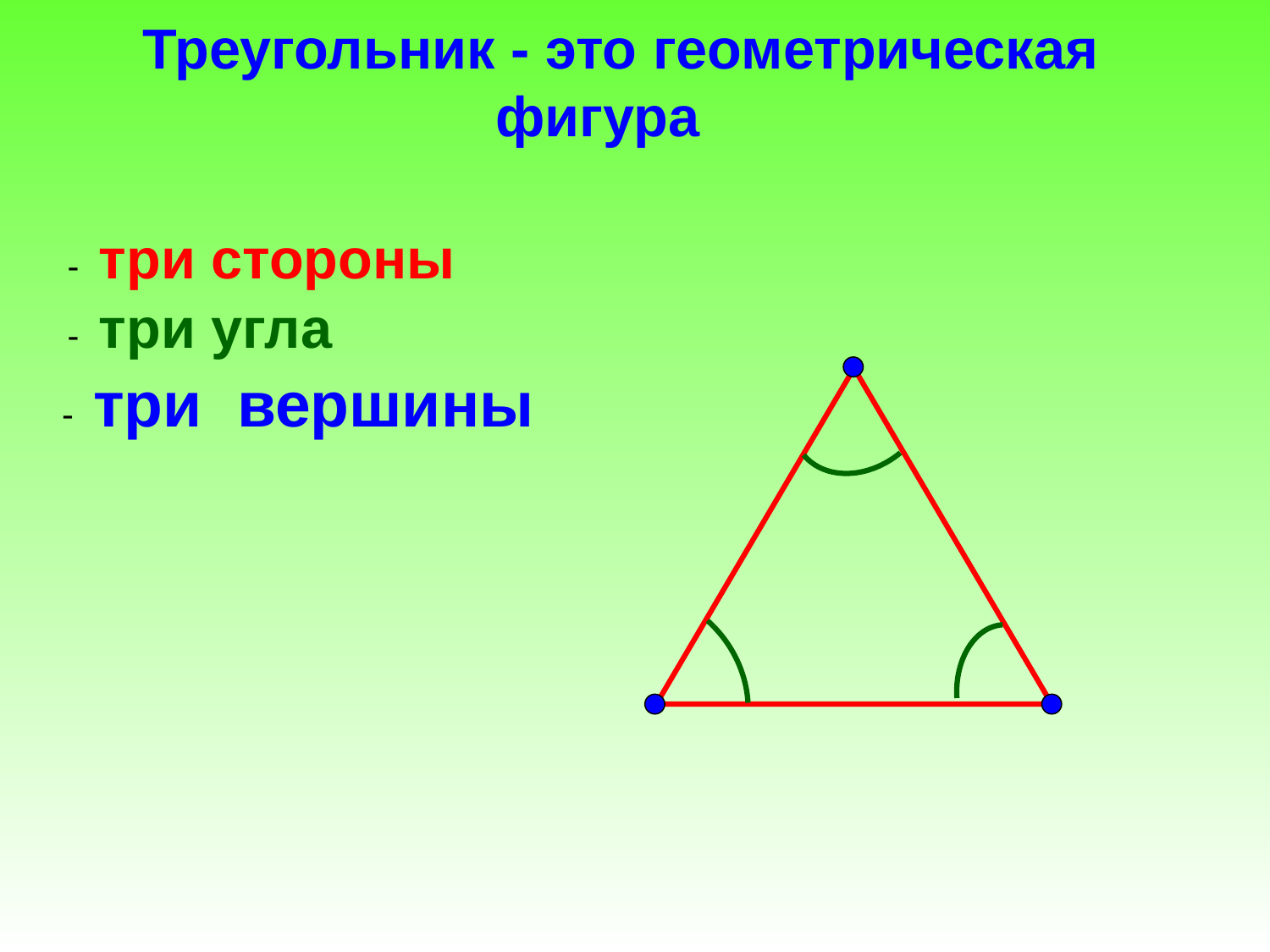

Треугольник - это геометрическая фигура
-  три стороны
-  три угла
 -  три  вершины